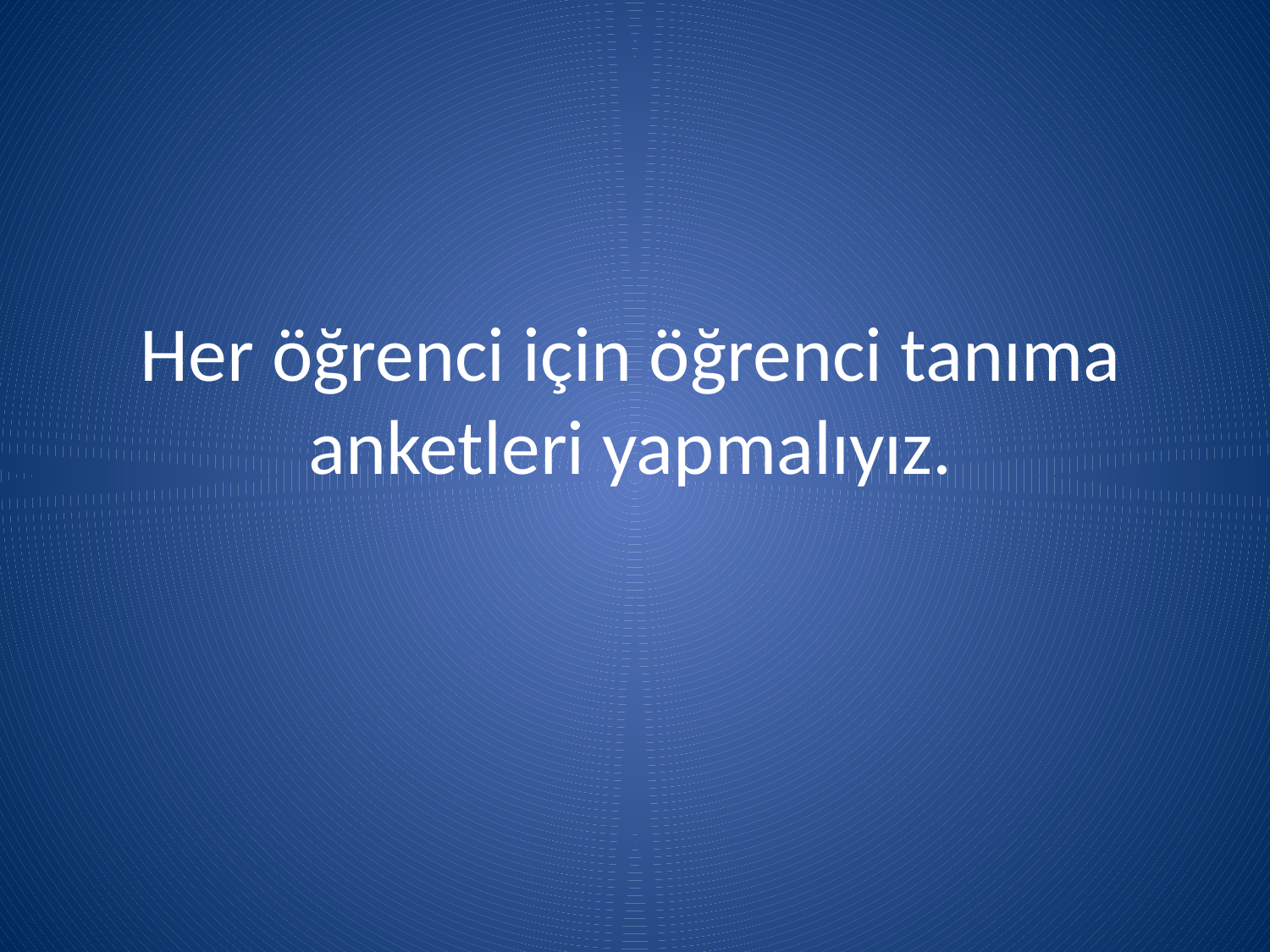

# Her öğrenci için öğrenci tanıma anketleri yapmalıyız.